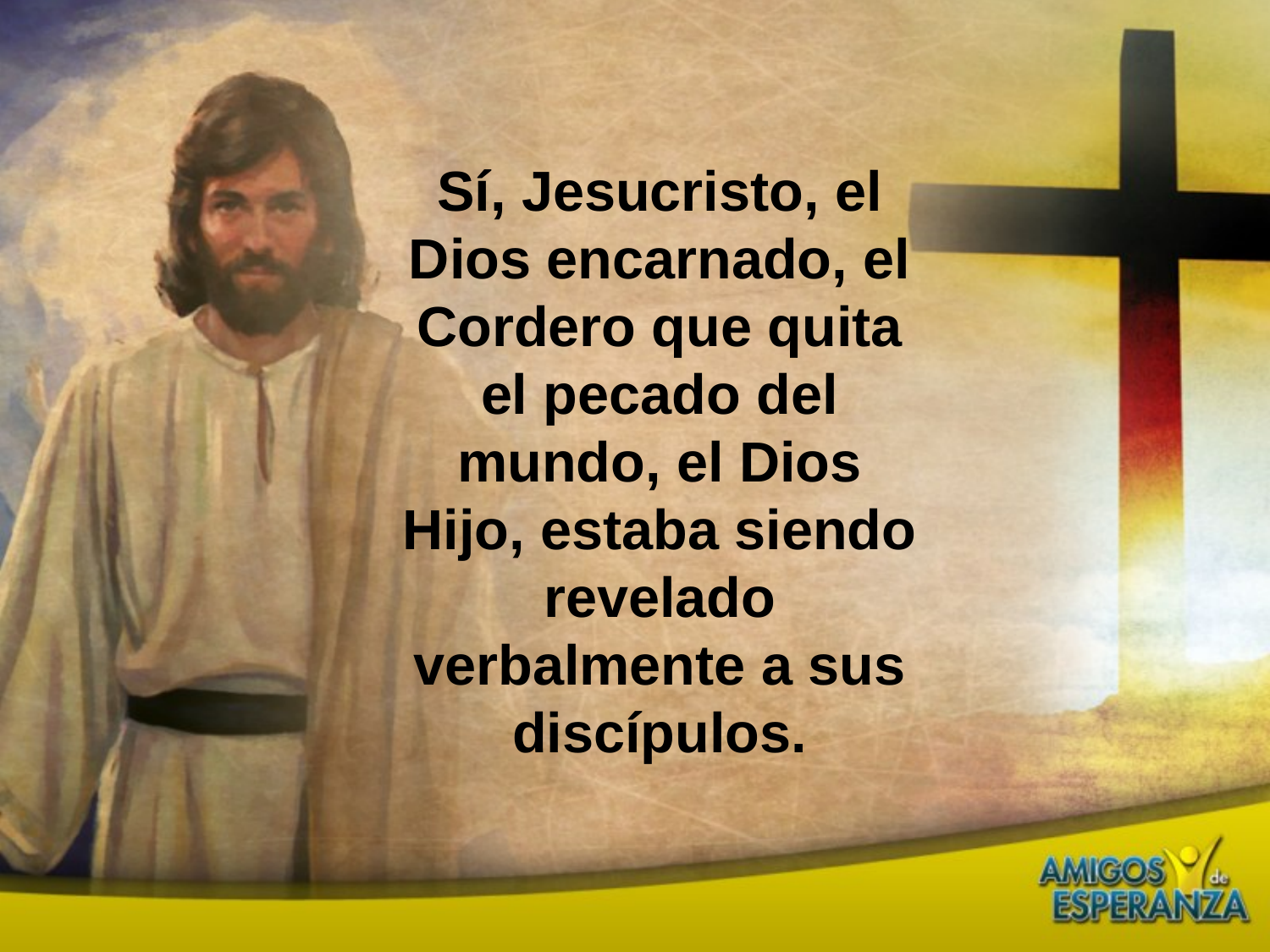

Sí, Jesucristo, el Dios encarnado, el Cordero que quita el pecado del mundo, el Dios Hijo, estaba siendo revelado verbalmente a sus discípulos.